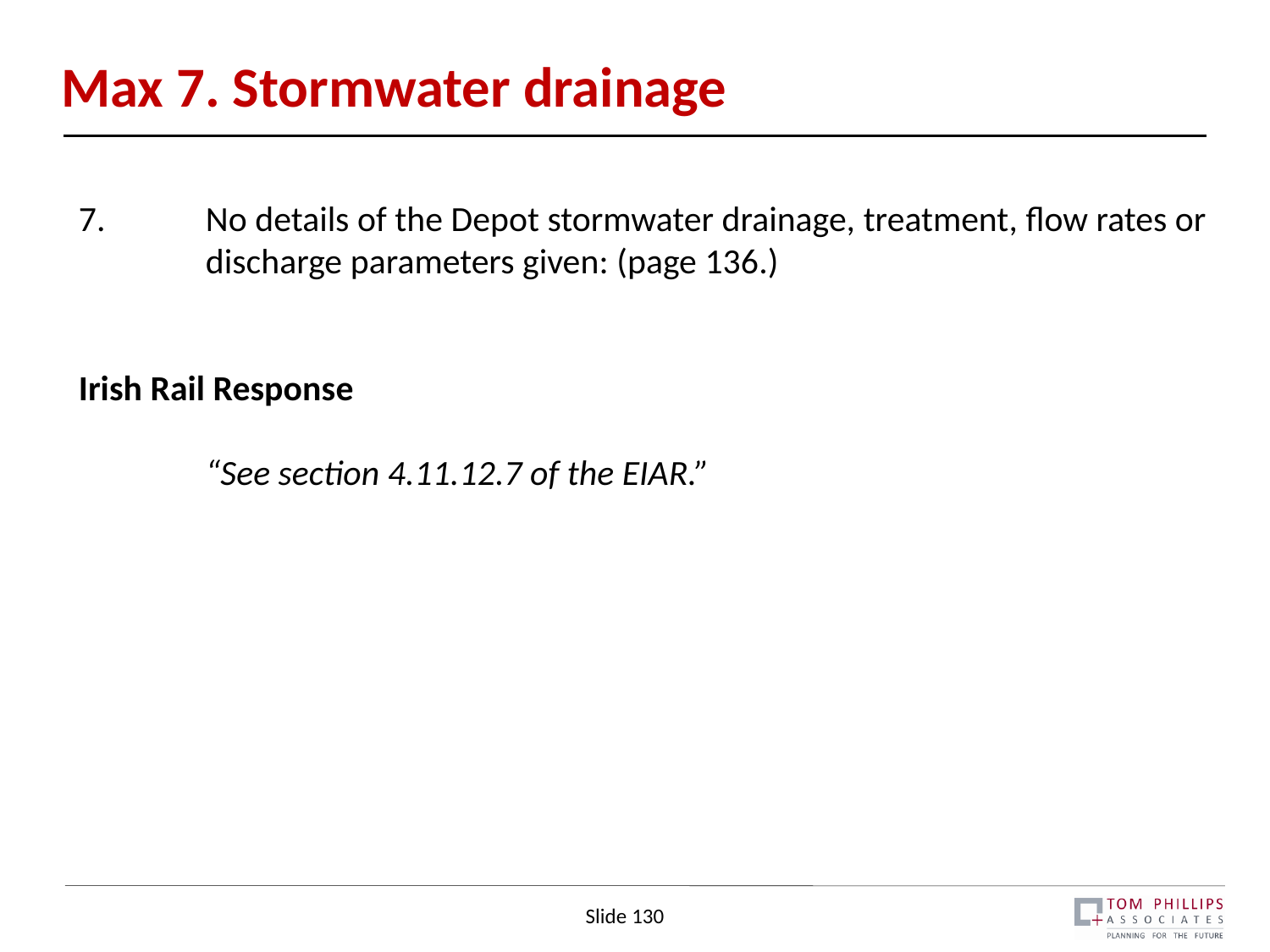

# Max 7. Stormwater drainage

7.	No details of the Depot stormwater drainage, treatment, flow rates or 	discharge parameters given: (page 136.)

Irish Rail Response

“See section 4.11.12.7 of the EIAR.”